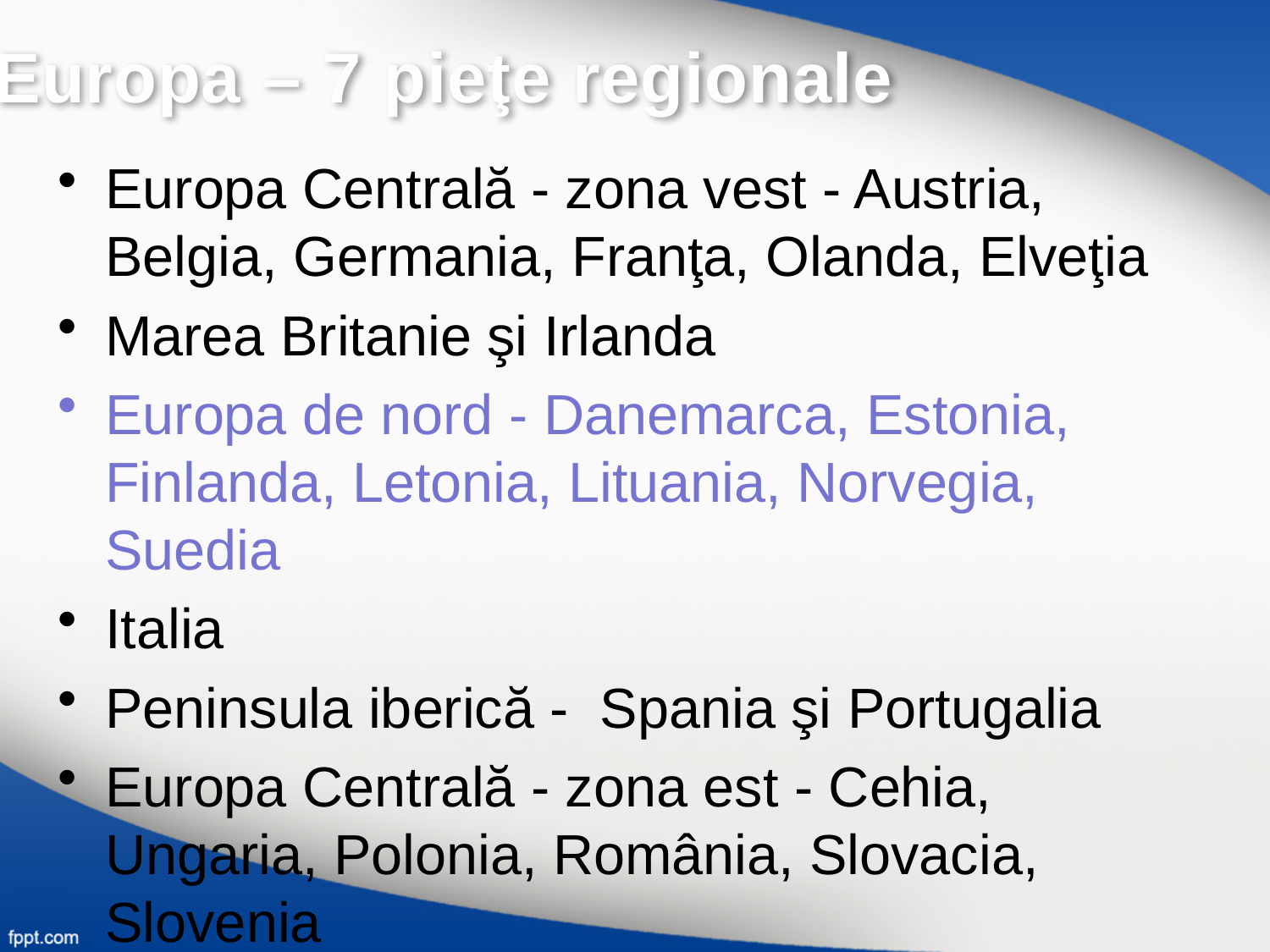

Europa – 7 pieţe regionale
Europa Centrală - zona vest - Austria, Belgia, Germania, Franţa, Olanda, Elveţia
Marea Britanie şi Irlanda
Europa de nord - Danemarca, Estonia, Finlanda, Letonia, Lituania, Norvegia, Suedia
Italia
Peninsula iberică -  Spania şi Portugalia
Europa Centrală - zona est - Cehia, Ungaria, Polonia, România, Slovacia, Slovenia
Europa de sud-est: Grecia